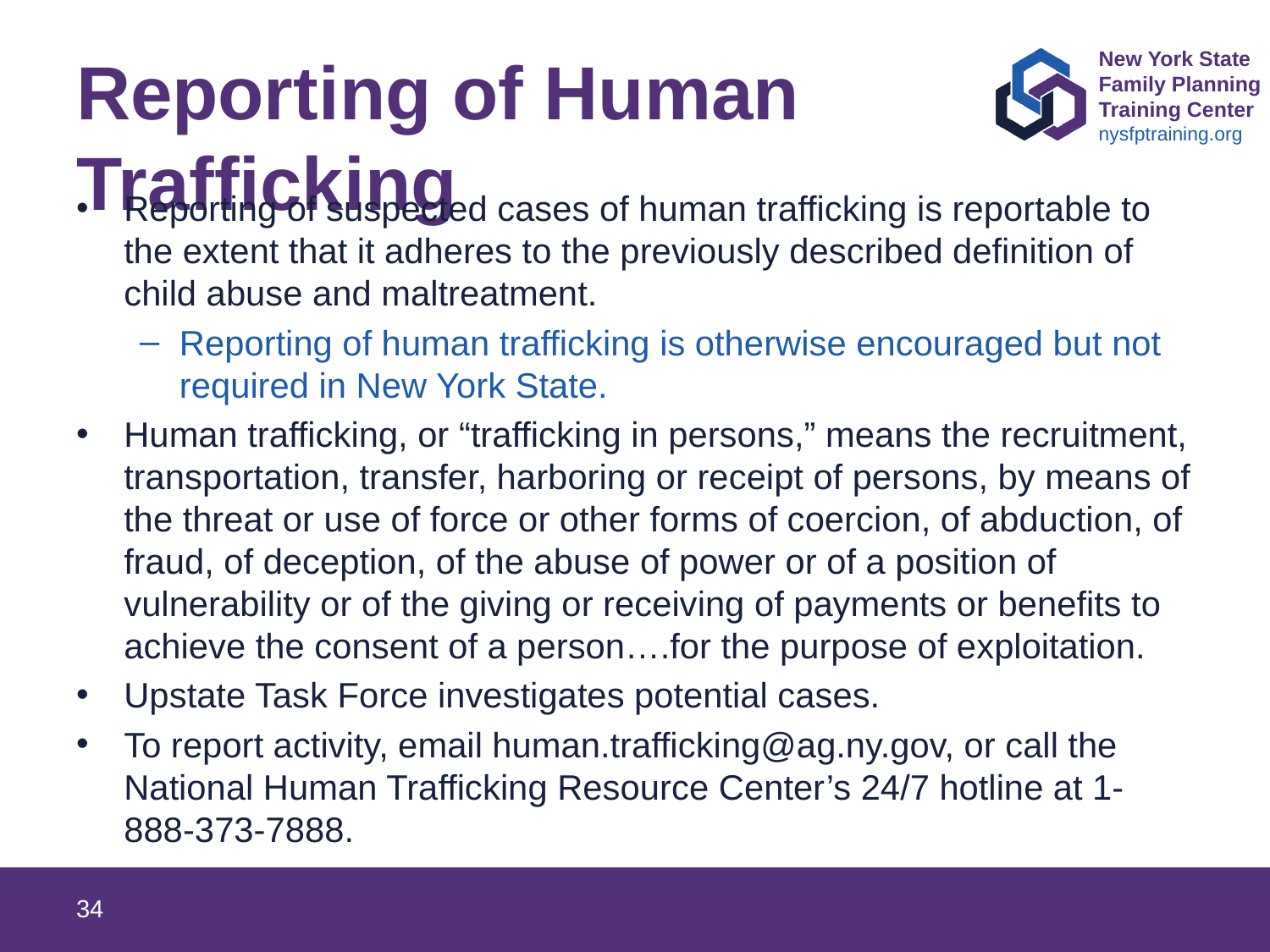

# Reporting of Human Trafficking
Reporting of suspected cases of human trafficking is reportable to the extent that it adheres to the previously described definition of child abuse and maltreatment.
Reporting of human trafficking is otherwise encouraged but not required in New York State.
Human trafficking, or “trafficking in persons,” means the recruitment, transportation, transfer, harboring or receipt of persons, by means of the threat or use of force or other forms of coercion, of abduction, of fraud, of deception, of the abuse of power or of a position of vulnerability or of the giving or receiving of payments or benefits to achieve the consent of a person….for the purpose of exploitation.
Upstate Task Force investigates potential cases.
To report activity, email human.trafficking@ag.ny.gov, or call the National Human Trafficking Resource Center’s 24/7 hotline at 1-888-373-7888.
34